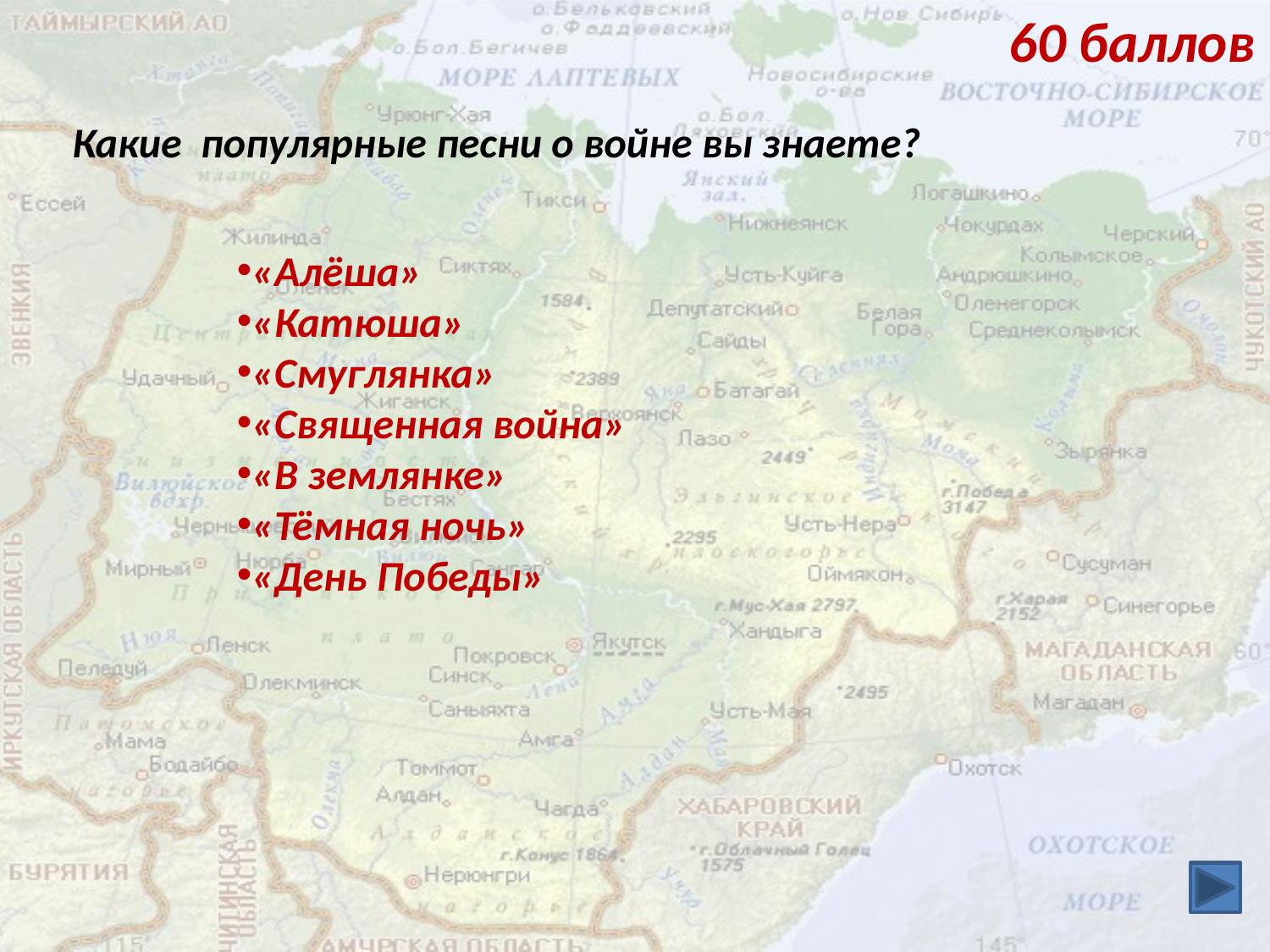

60 баллов
Какие  популярные песни о войне вы знаете?

«Алёша»
«Катюша»
«Смуглянка»
«Священная война»
«В землянке»
«Тёмная ночь»
«День Победы»